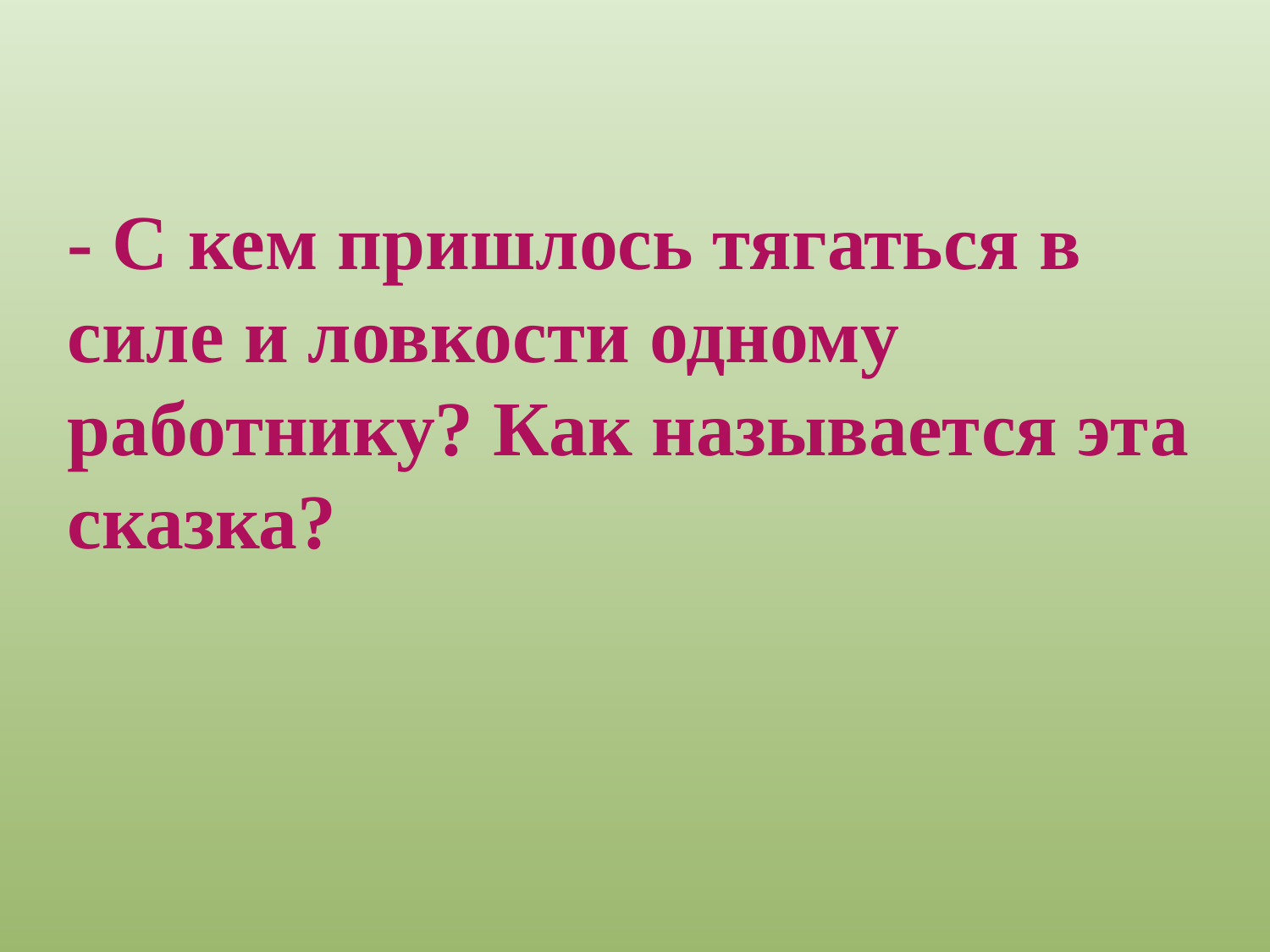

- С кем пришлось тягаться в силе и ловкости одному работнику? Как называется эта сказка?